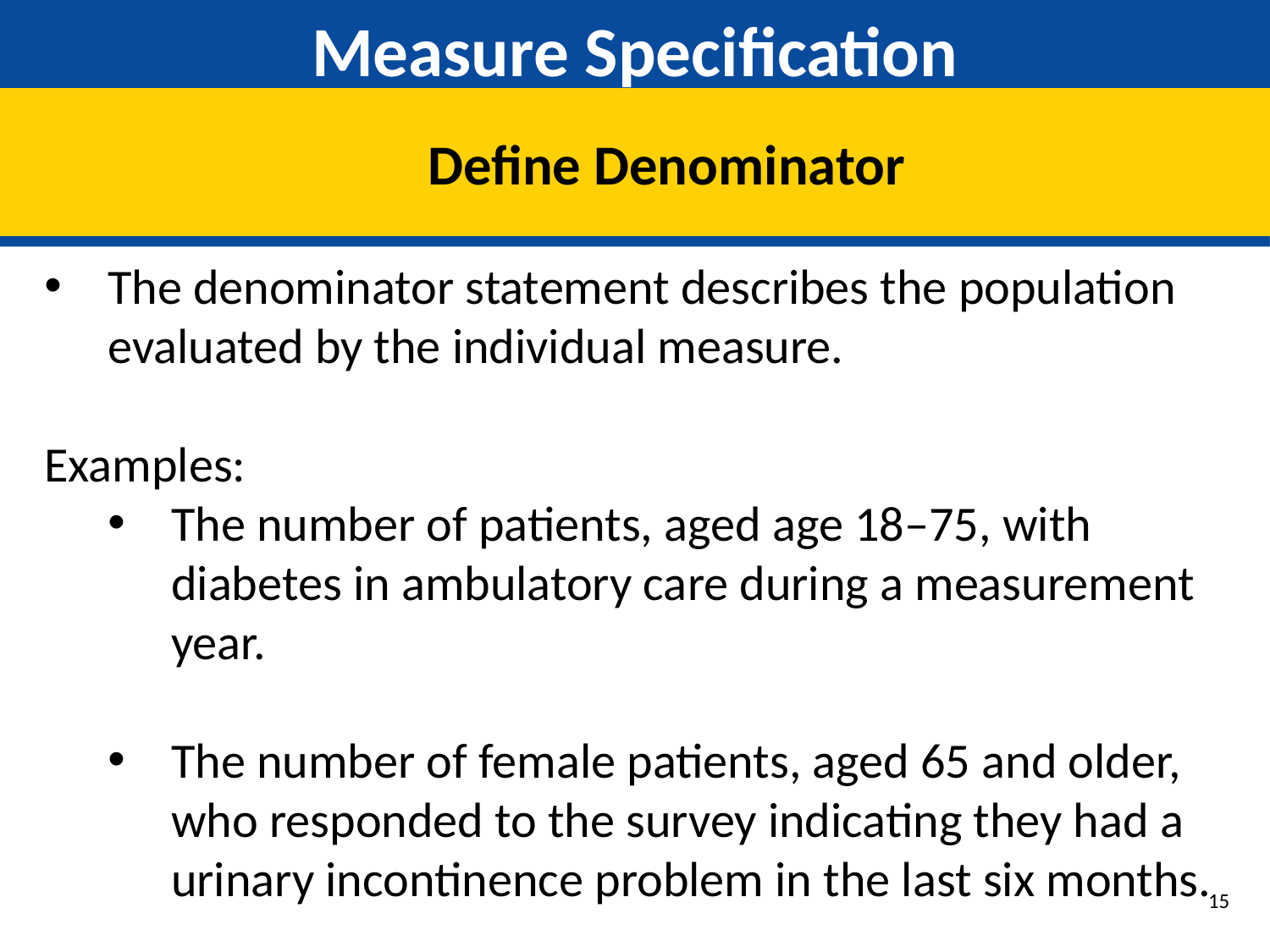

# Measure Specification
Define Denominator
The denominator statement describes the population evaluated by the individual measure.

Examples:
The number of patients, aged age 18–75, with diabetes in ambulatory care during a measurement year.

The number of female patients, aged 65 and older, who responded to the survey indicating they had a urinary incontinence problem in the last six months.